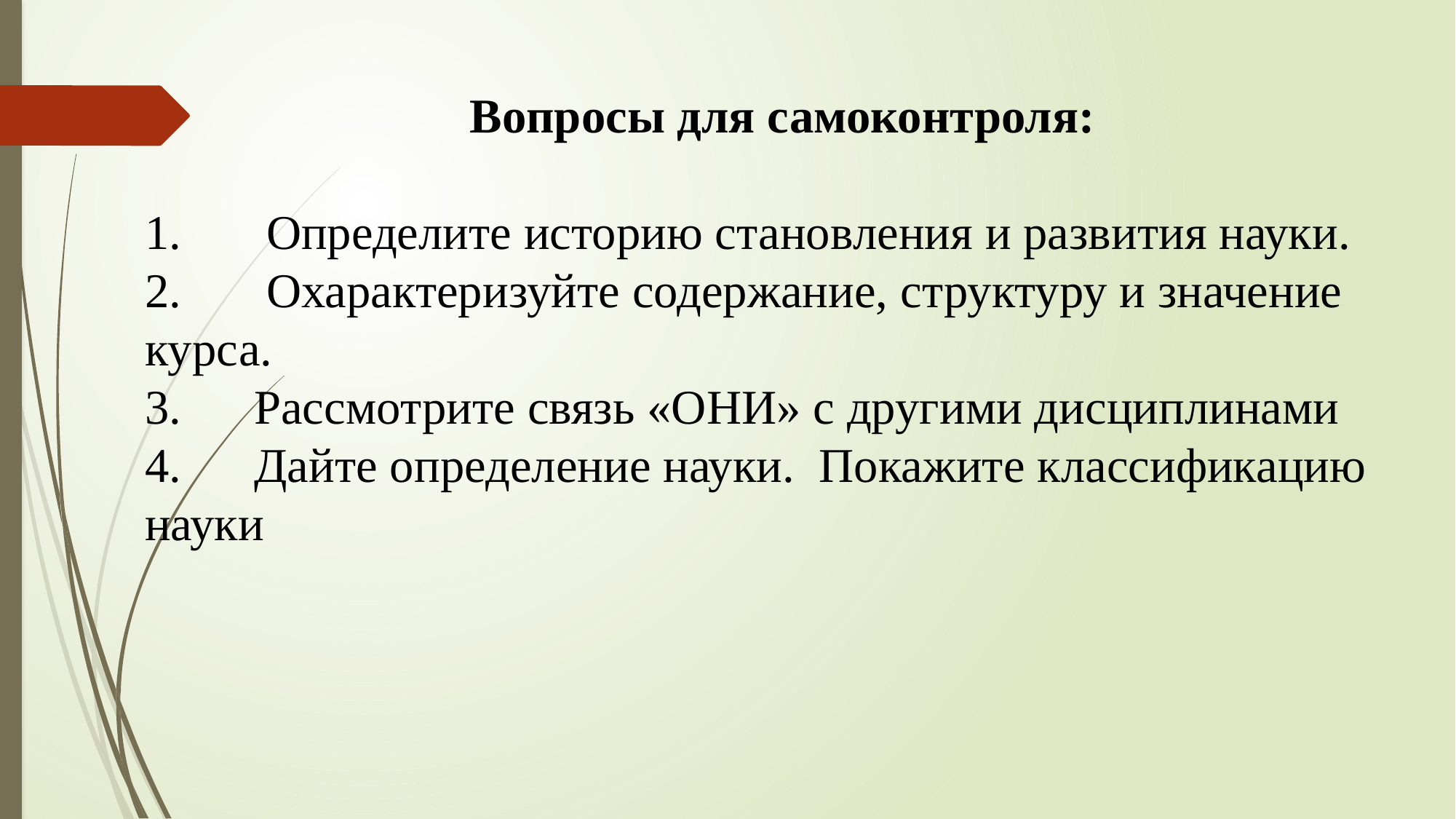

Вопросы для самоконтроля:

1.	 Определите историю становления и развития науки.
2.	 Охарактеризуйте содержание, структуру и значение курса.
3.	Рассмотрите связь «ОНИ» с другими дисциплинами
4.	Дайте определение науки.  Покажите классификацию науки